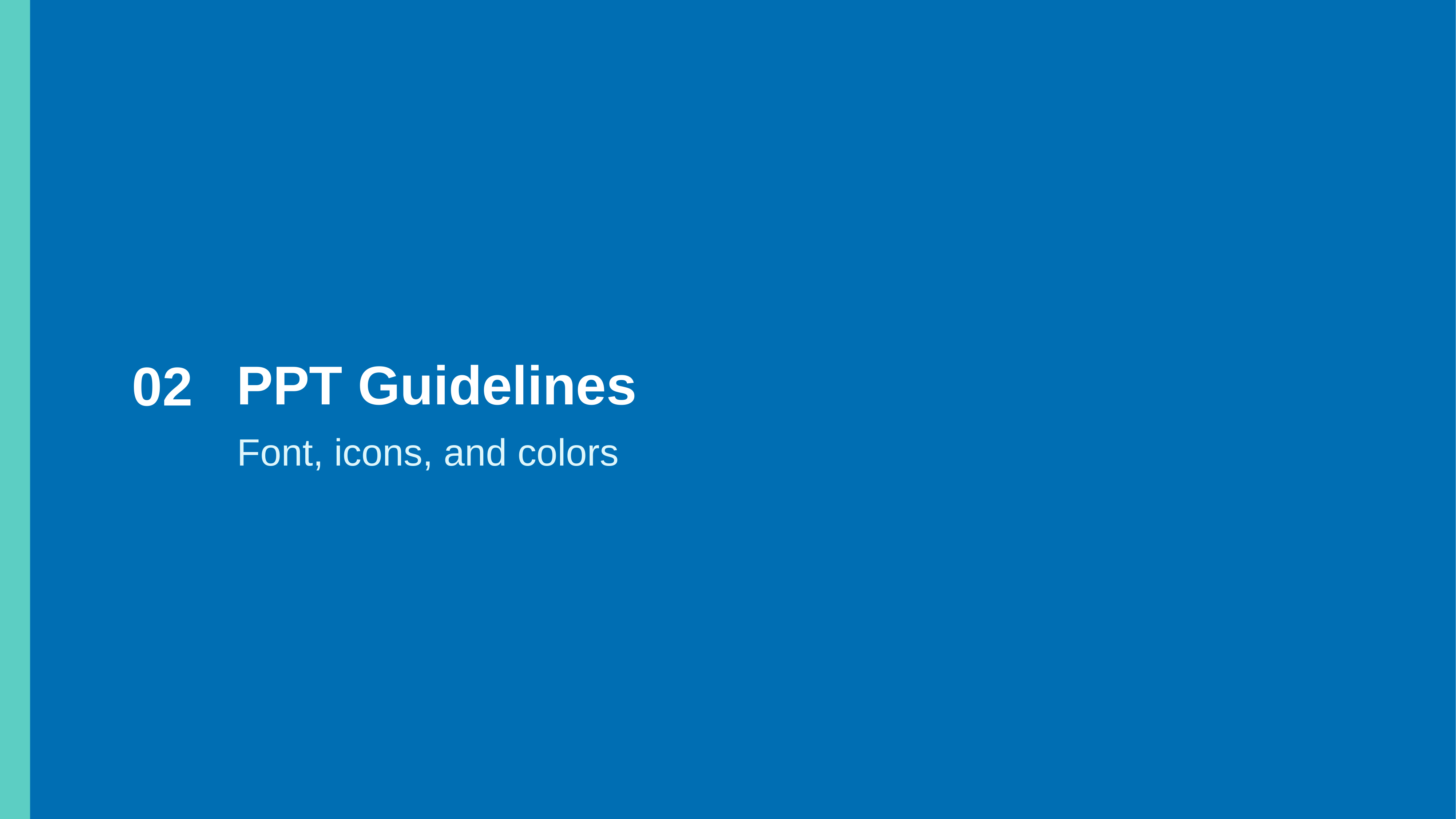

02
# PPT Guidelines
Font, icons, and colors